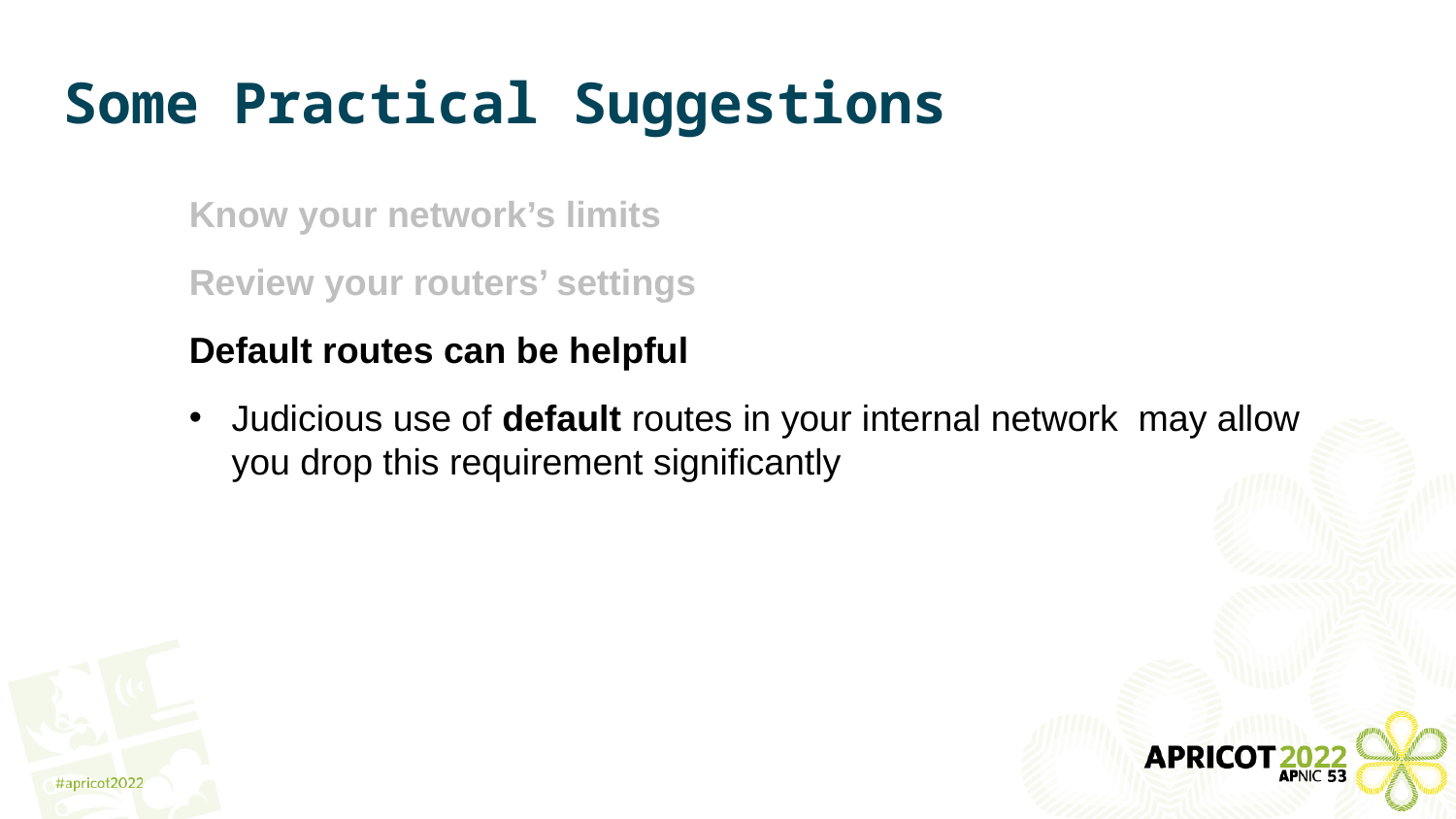

# Some Practical Suggestions
Know your network’s limits
Review your routers’ settings
Default routes can be helpful
Judicious use of default routes in your internal network  may allow you drop this requirement significantly